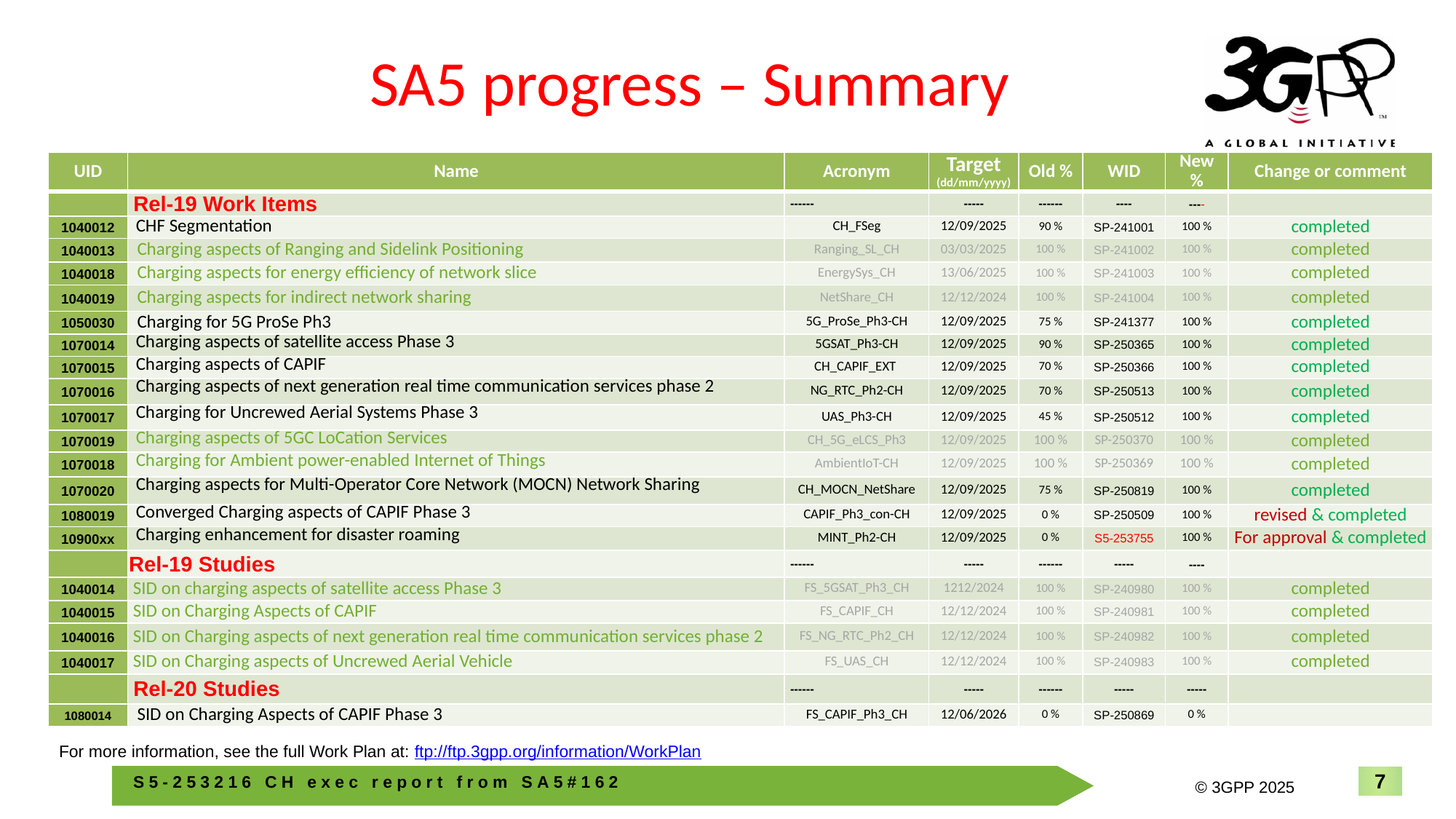

# SA5 progress – Summary
| UID | Name | Acronym | Target (dd/mm/yyyy) | Old % | WID | New % | Change or comment |
| --- | --- | --- | --- | --- | --- | --- | --- |
|  | Rel-19 Work Items | ------ | ----- | ------ | ---- | ---- |  |
| 1040012 | CHF Segmentation | CH\_FSeg | 12/09/2025 | 90 % | SP-241001 | 100 % | completed |
| 1040013 | Charging aspects of Ranging and Sidelink Positioning | Ranging\_SL\_CH | 03/03/2025 | 100 % | SP-241002 | 100 % | completed |
| 1040018 | Charging aspects for energy efficiency of network slice | EnergySys\_CH | 13/06/2025 | 100 % | SP-241003 | 100 % | completed |
| 1040019 | Charging aspects for indirect network sharing | NetShare\_CH | 12/12/2024 | 100 % | SP-241004 | 100 % | completed |
| 1050030 | Charging for 5G ProSe Ph3 | 5G\_ProSe\_Ph3-CH | 12/09/2025 | 75 % | SP-241377 | 100 % | completed |
| 1070014 | Charging aspects of satellite access Phase 3 | 5GSAT\_Ph3-CH | 12/09/2025 | 90 % | SP-250365 | 100 % | completed |
| 1070015 | Charging aspects of CAPIF | CH\_CAPIF\_EXT | 12/09/2025 | 70 % | SP-250366 | 100 % | completed |
| 1070016 | Charging aspects of next generation real time communication services phase 2 | NG\_RTC\_Ph2-CH | 12/09/2025 | 70 % | SP-250513 | 100 % | completed |
| 1070017 | Charging for Uncrewed Aerial Systems Phase 3 | UAS\_Ph3-CH | 12/09/2025 | 45 % | SP-250512 | 100 % | completed |
| 1070019 | Charging aspects of 5GC LoCation Services | CH\_5G\_eLCS\_Ph3 | 12/09/2025 | 100 % | SP-250370 | 100 % | completed |
| 1070018 | Charging for Ambient power-enabled Internet of Things | AmbientIoT-CH | 12/09/2025 | 100 % | SP-250369 | 100 % | completed |
| 1070020 | Charging aspects for Multi-Operator Core Network (MOCN) Network Sharing | CH\_MOCN\_NetShare | 12/09/2025 | 75 % | SP-250819 | 100 % | completed |
| 1080019 | Converged Charging aspects of CAPIF Phase 3 | CAPIF\_Ph3\_con-CH | 12/09/2025 | 0 % | SP-250509 | 100 % | revised & completed |
| 10900xx | Charging enhancement for disaster roaming | MINT\_Ph2-CH | 12/09/2025 | 0 % | S5-253755 | 100 % | For approval & completed |
|  | Rel-19 Studies | ------ | ----- | ------ | ----- | ---- |  |
| 1040014 | SID on charging aspects of satellite access Phase 3 | FS\_5GSAT\_Ph3\_CH | 1212/2024 | 100 % | SP-240980 | 100 % | completed |
| 1040015 | SID on Charging Aspects of CAPIF | FS\_CAPIF\_CH | 12/12/2024 | 100 % | SP-240981 | 100 % | completed |
| 1040016 | SID on Charging aspects of next generation real time communication services phase 2 | FS\_NG\_RTC\_Ph2\_CH | 12/12/2024 | 100 % | SP-240982 | 100 % | completed |
| 1040017 | SID on Charging aspects of Uncrewed Aerial Vehicle | FS\_UAS\_CH | 12/12/2024 | 100 % | SP-240983 | 100 % | completed |
|  | Rel-20 Studies | ------ | ----- | ------ | ----- | ----- |  |
| 1080014 | SID on Charging Aspects of CAPIF Phase 3 | FS\_CAPIF\_Ph3\_CH | 12/06/2026 | 0 % | SP-250869 | 0 % |  |
For more information, see the full Work Plan at: ftp://ftp.3gpp.org/information/WorkPlan